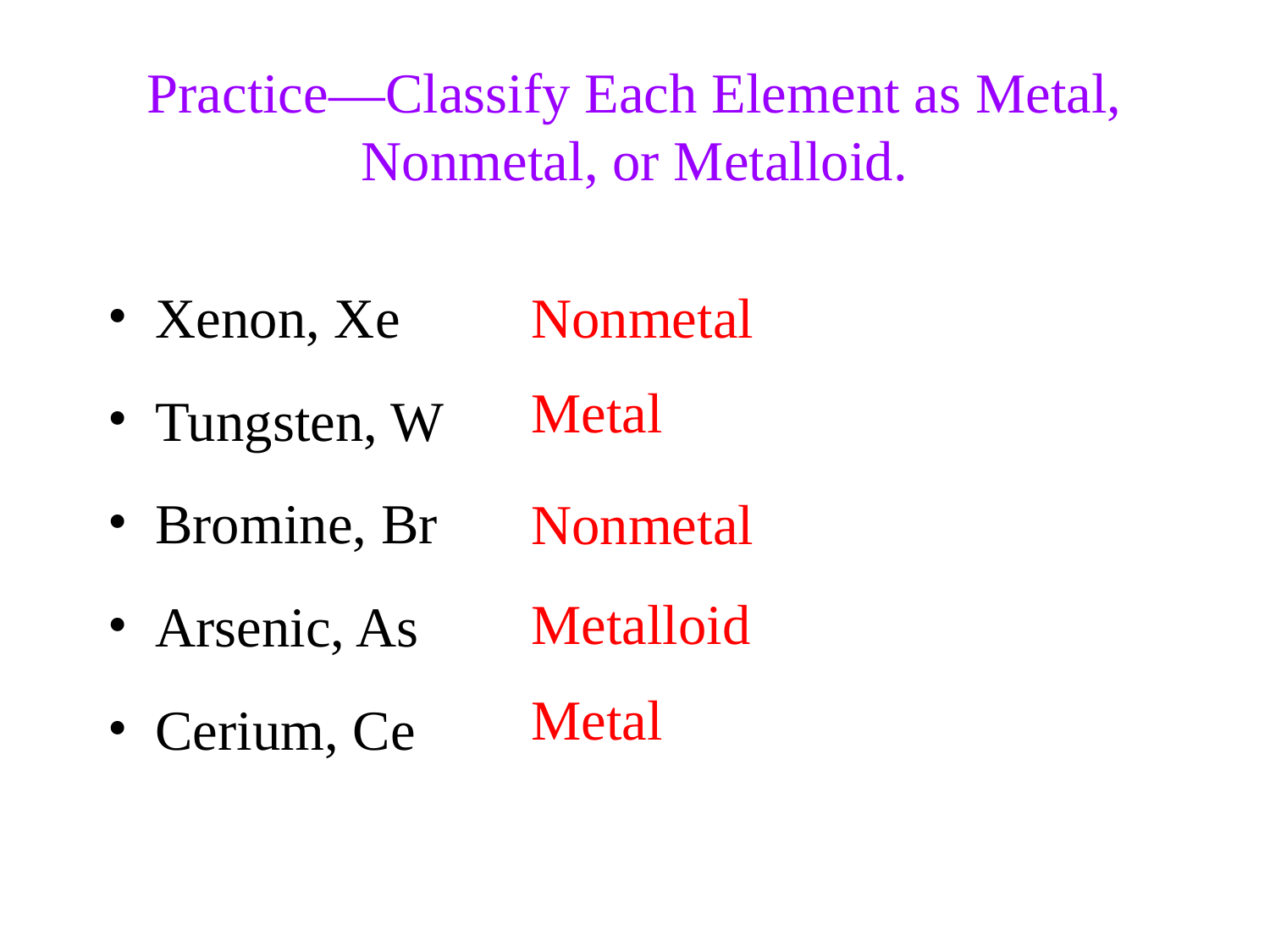

Practice—Classify Each Element as Metal, Nonmetal, or Metalloid.
Xenon, Xe
Tungsten, W
Bromine, Br
Arsenic, As
Cerium, Ce
Nonmetal
Metal
Nonmetal
Metalloid
Metal